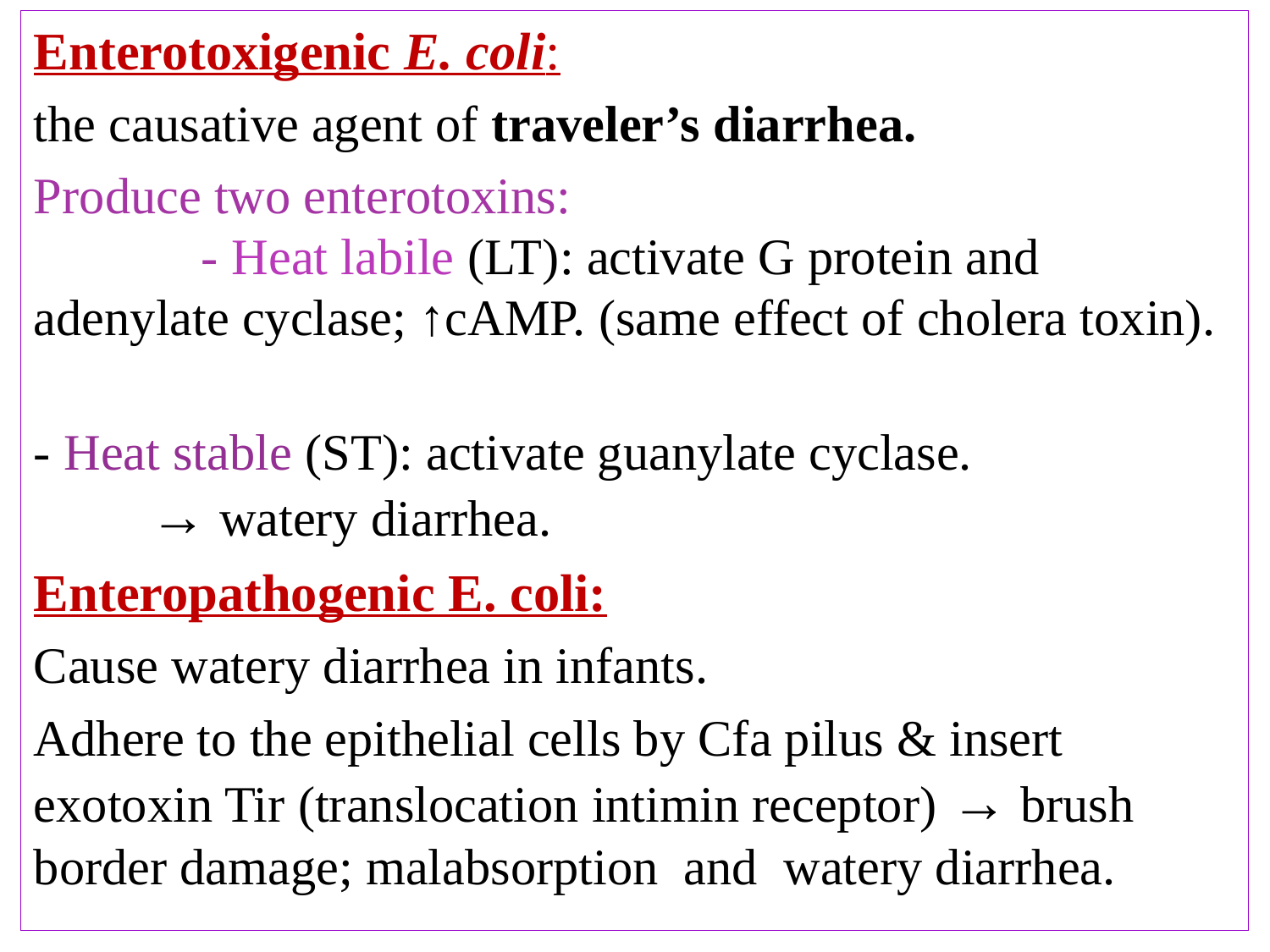

Enterotoxigenic E. coli:
the causative agent of traveler’s diarrhea.
Produce two enterotoxins:                                                                 - Heat labile (LT): activate G protein and  adenylate cyclase; ↑cAMP. (same effect of cholera toxin).
- Heat stable (ST): activate guanylate cyclase.                              → watery diarrhea.
Enteropathogenic E. coli:
Cause watery diarrhea in infants.
Adhere to the epithelial cells by Cfa pilus & insert exotoxin Tir (translocation intimin receptor) → brush border damage; malabsorption  and  watery diarrhea.